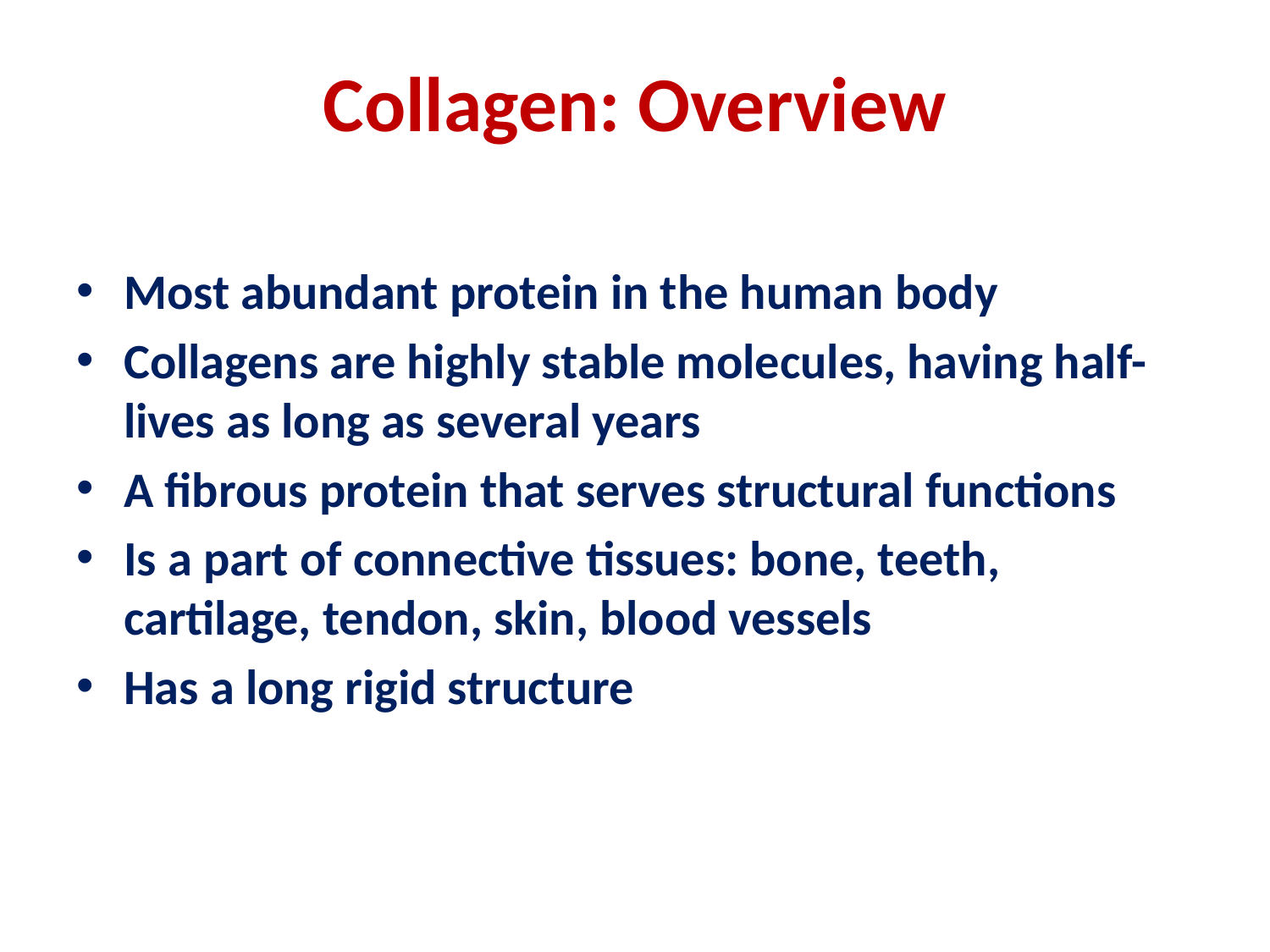

# Collagen: Overview
Most abundant protein in the human body
Collagens are highly stable molecules, having half-lives as long as several years
A fibrous protein that serves structural functions
Is a part of connective tissues: bone, teeth, cartilage, tendon, skin, blood vessels
Has a long rigid structure